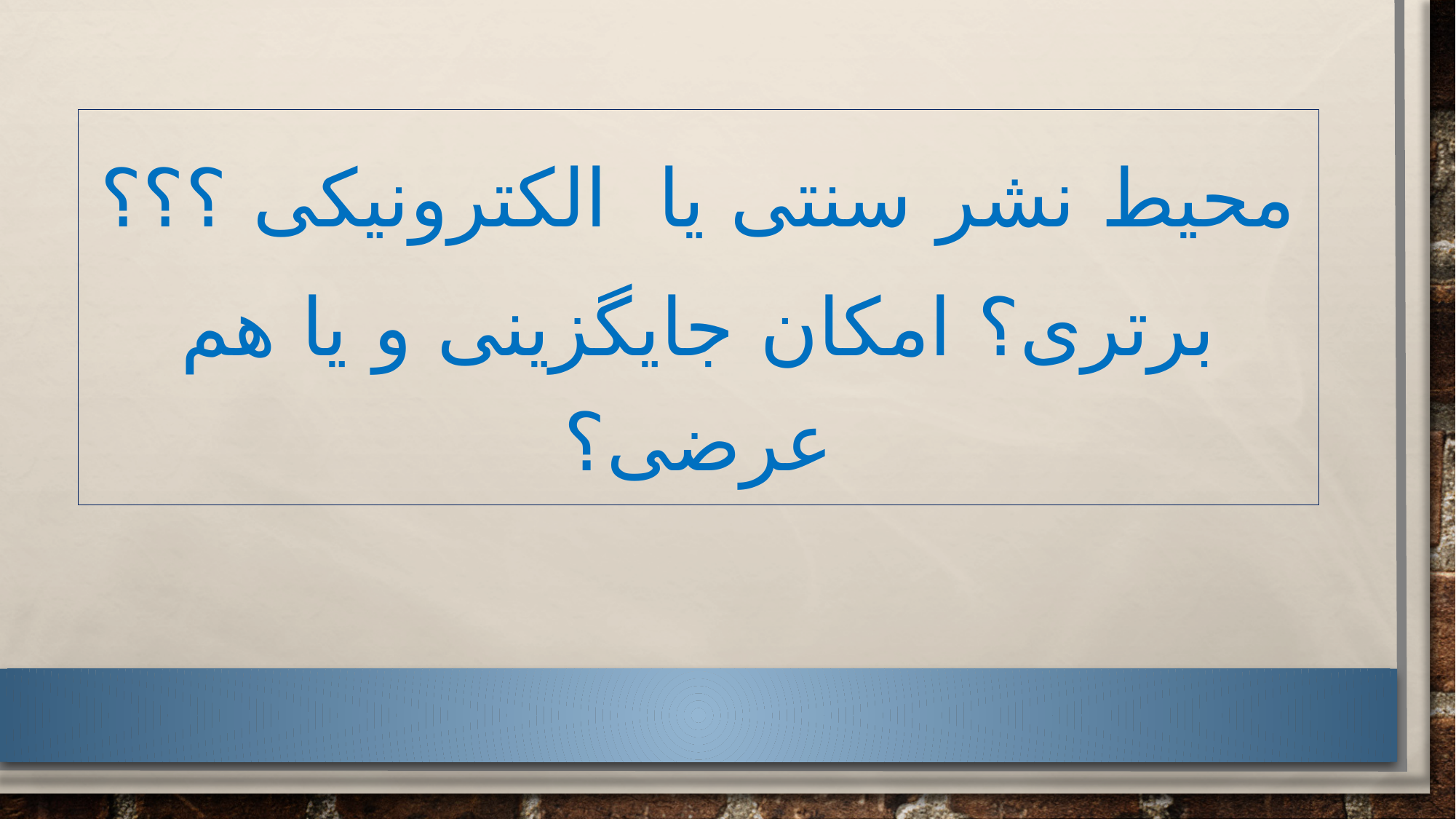

محیط نشر سنتی یا  الکترونیکی ؟؟؟
برتری؟ امکان جایگزینی و یا هم عرضی؟